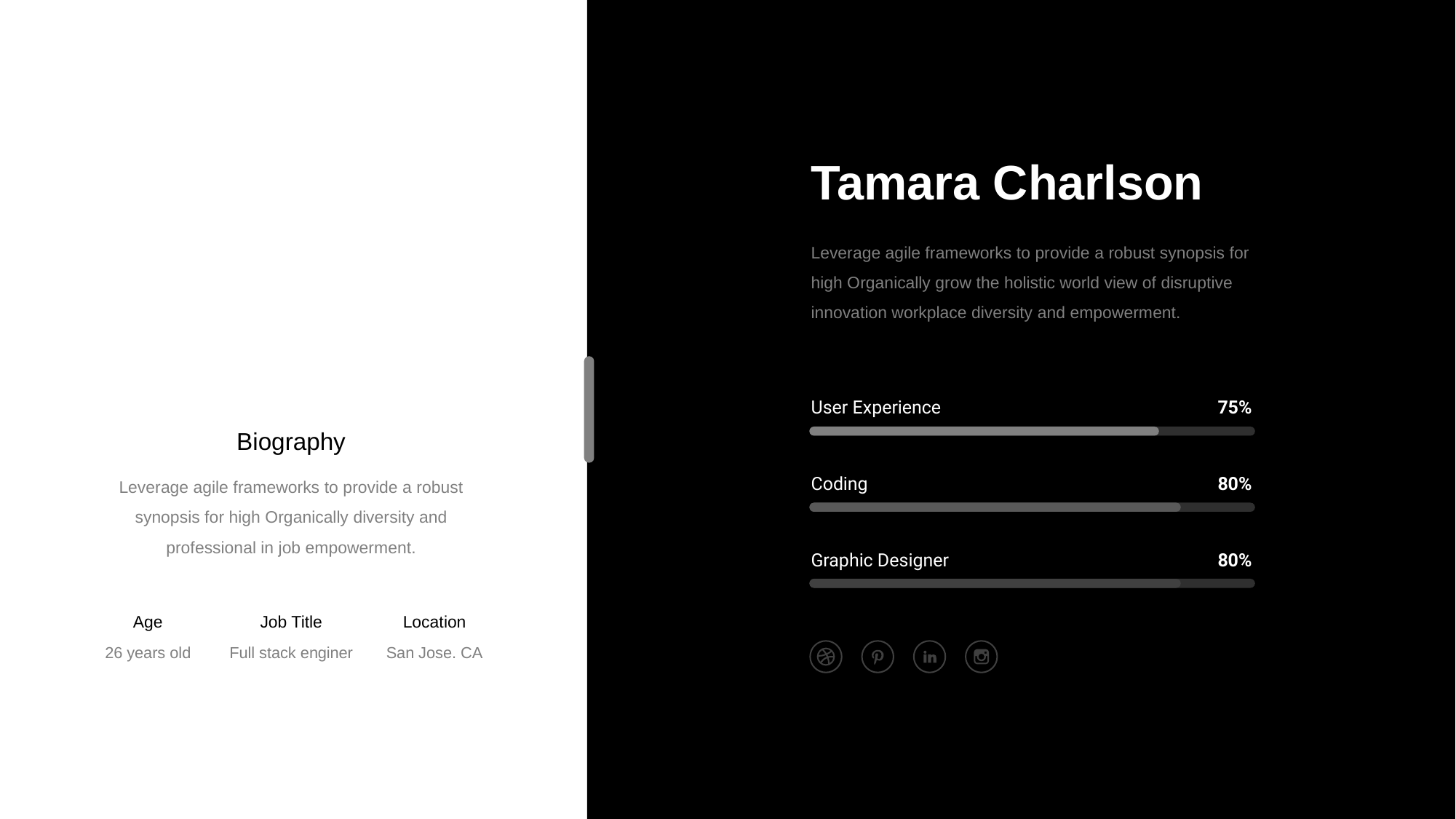

Tamara Charlson
Leverage agile frameworks to provide a robust synopsis for high Organically grow the holistic world view of disruptive innovation workplace diversity and empowerment.
User Experience
75%

Coding
80%

Graphic Designer
80%

Biography
Leverage agile frameworks to provide a robust synopsis for high Organically diversity and professional in job empowerment.
Age
26 years old
Job Title
Full stack enginer
Location
San Jose. CA